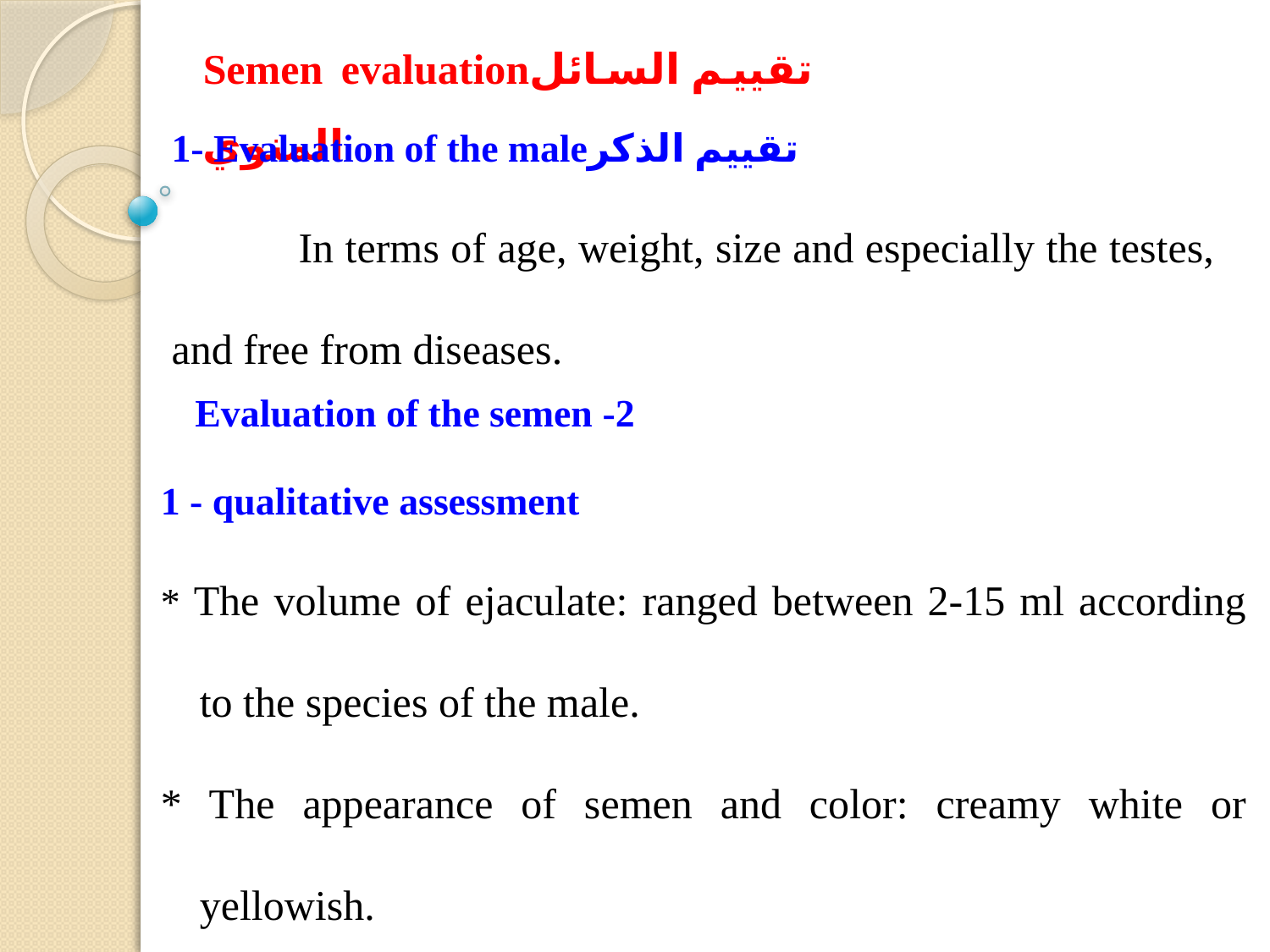

Semen evaluationتقييم السائل المنوي
1- Evaluation of the maleتقييم الذكر
	In terms of age, weight, size and especially the testes, and free from diseases.
2- Evaluation of the semen
1 - qualitative assessment
* The volume of ejaculate: ranged between 2-15 ml according to the species of the male.
* The appearance of semen and color: creamy white or yellowish.